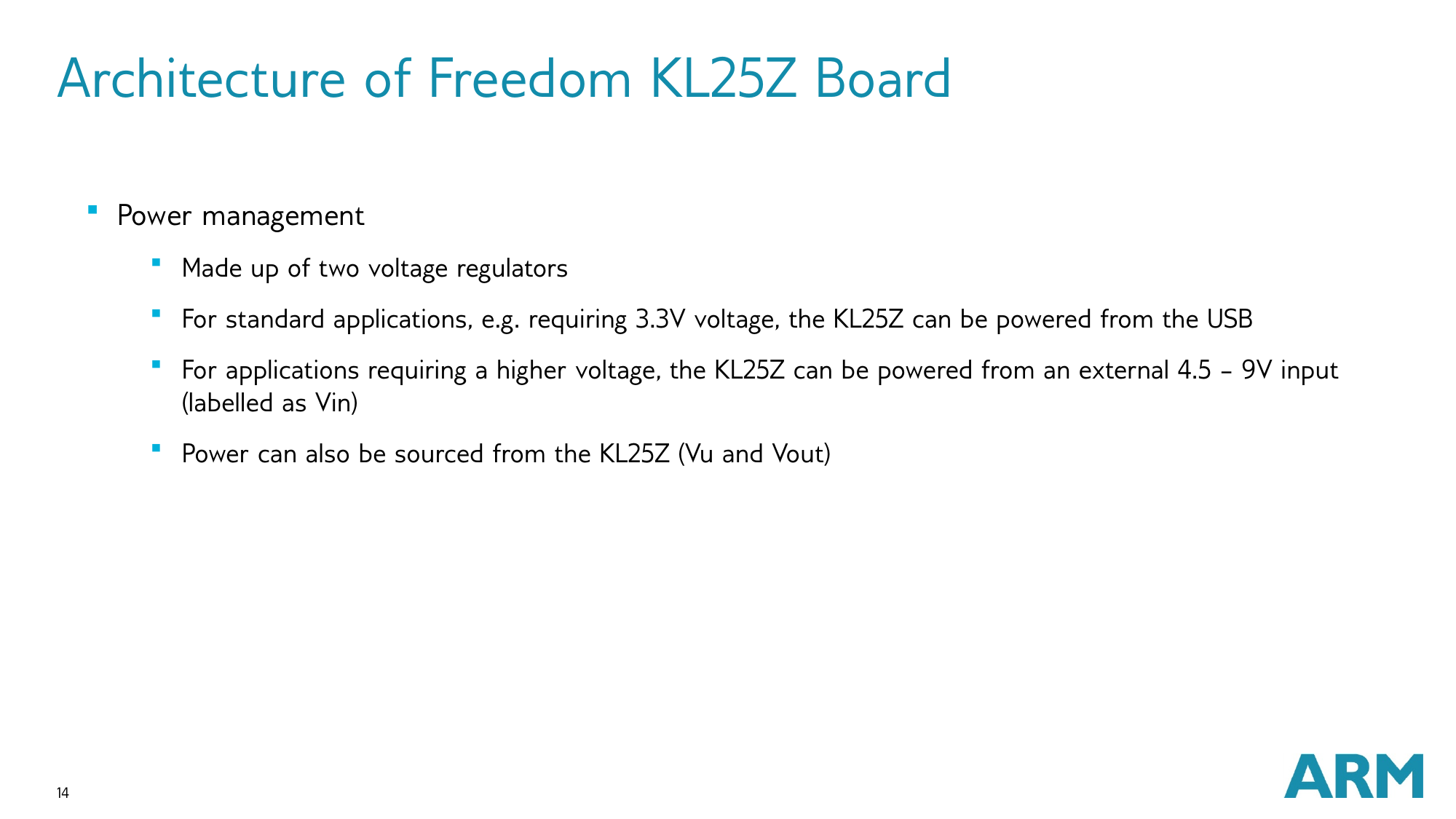

# Architecture of Freedom KL25Z Board
Power management
Made up of two voltage regulators
For standard applications, e.g. requiring 3.3V voltage, the KL25Z can be powered from the USB
For applications requiring a higher voltage, the KL25Z can be powered from an external 4.5 – 9V input (labelled as Vin)
Power can also be sourced from the KL25Z (Vu and Vout)